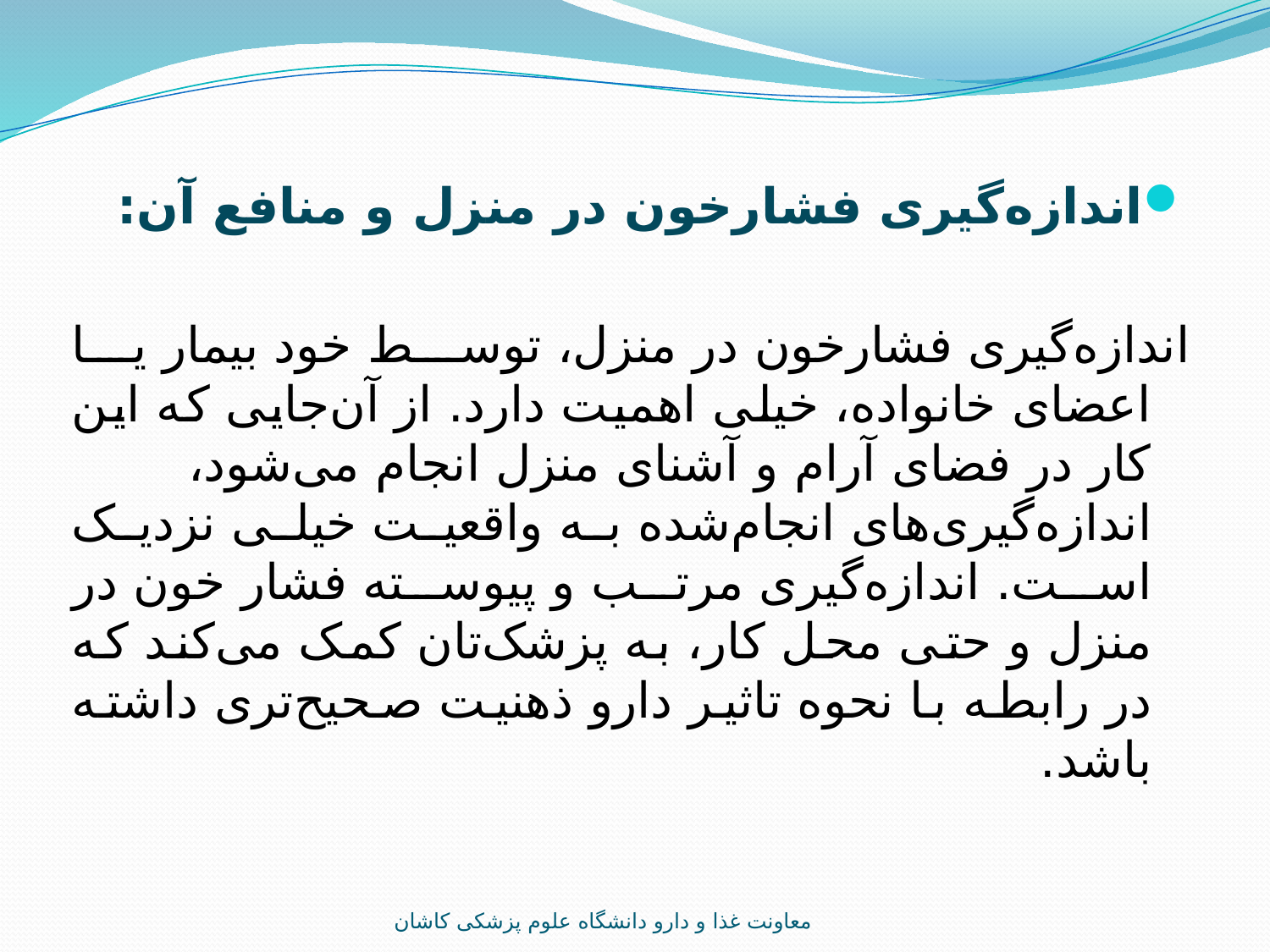

اندازه‌گیری فشارخون در منزل و منافع آن:

اندازه‌گیری فشارخون در منزل، توسط خود بیمار یا اعضای خانواده، خیلی اهمیت دارد. از آن‌جایی که این کار در فضای آرام و آشنای منزل انجام می‌شود، اندازه‌گیری‌های انجام‌شده به واقعیت خیلی نزدیک است. اندازه‌گیری مرتب و پیوسته فشار خون در منزل و حتی محل کار، به پزشک‌تان کمک می‌کند که در رابطه با نحوه تاثیر دارو ذهنیت صحیح‌تری داشته باشد.

معاونت غذا و دارو دانشگاه علوم پزشکی کاشان